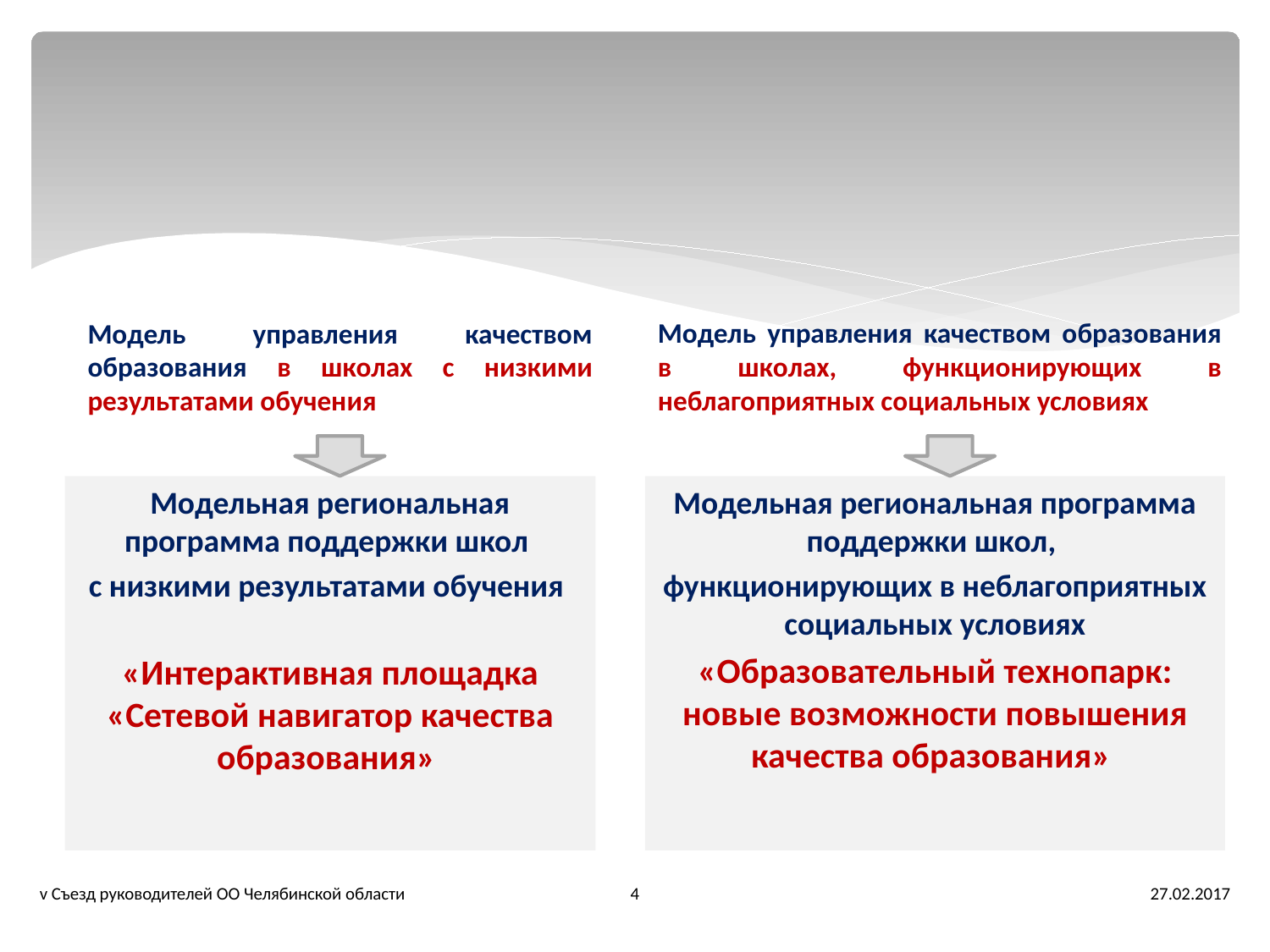

#
Модель управления качеством образования в школах с низкими результатами обучения
Модель управления качеством образования в школах, функционирующих в неблагоприятных социальных условиях

Модельная региональная программа поддержки школ
с низкими результатами обучения

«Интерактивная площадка «Сетевой навигатор качества образования»
Модельная региональная программа поддержки школ,
функционирующих в неблагоприятных социальных условиях
«Образовательный технопарк: новые возможности повышения качества образования»
4
v Съезд руководителей ОО Челябинской области
27.02.2017